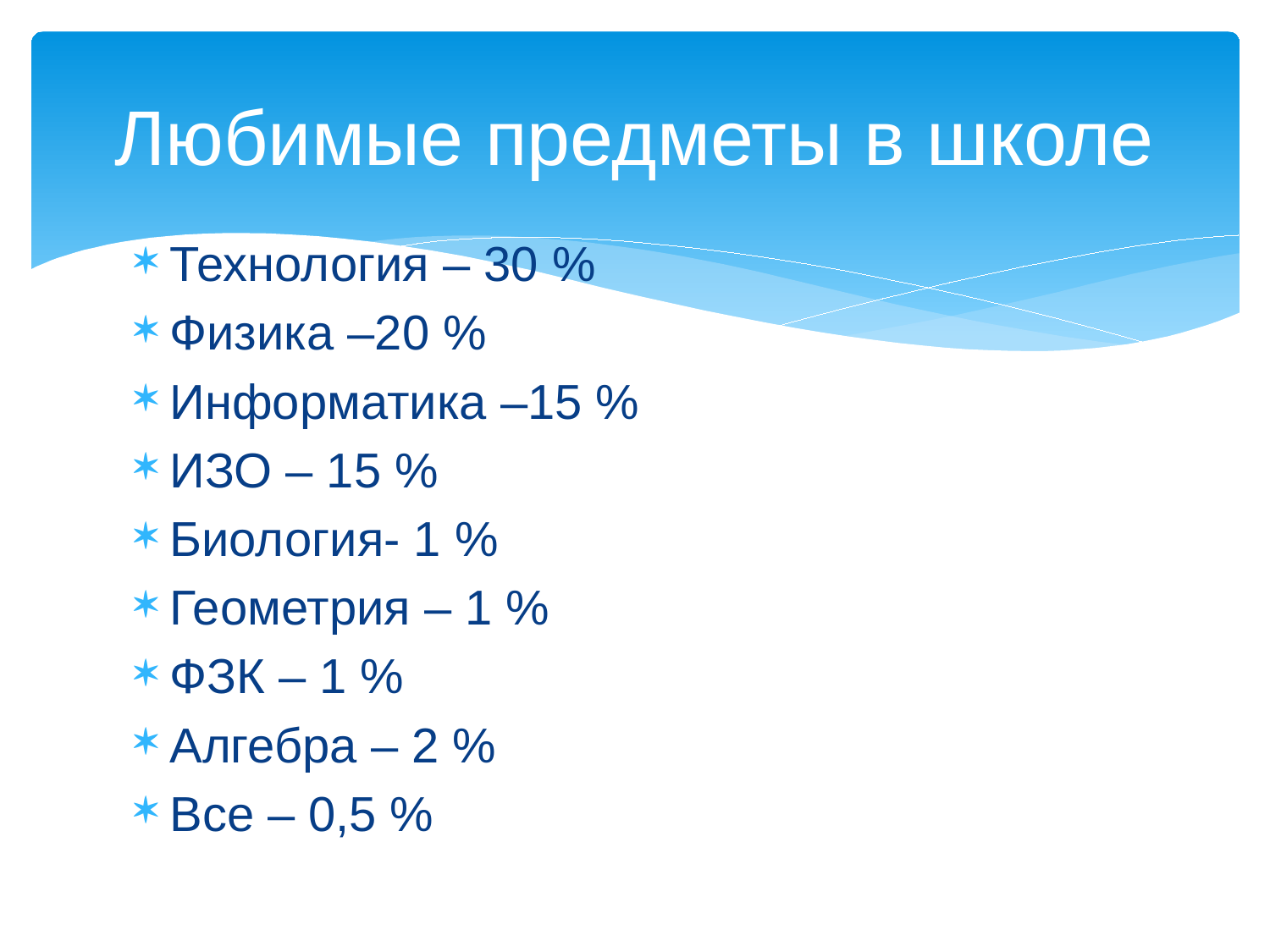

# Любимые предметы в школе
Технология – 30 %
Физика –20 %
Информатика –15 %
ИЗО – 15 %
Биология- 1 %
Геометрия – 1 %
ФЗК – 1 %
Алгебра – 2 %
Все – 0,5 %